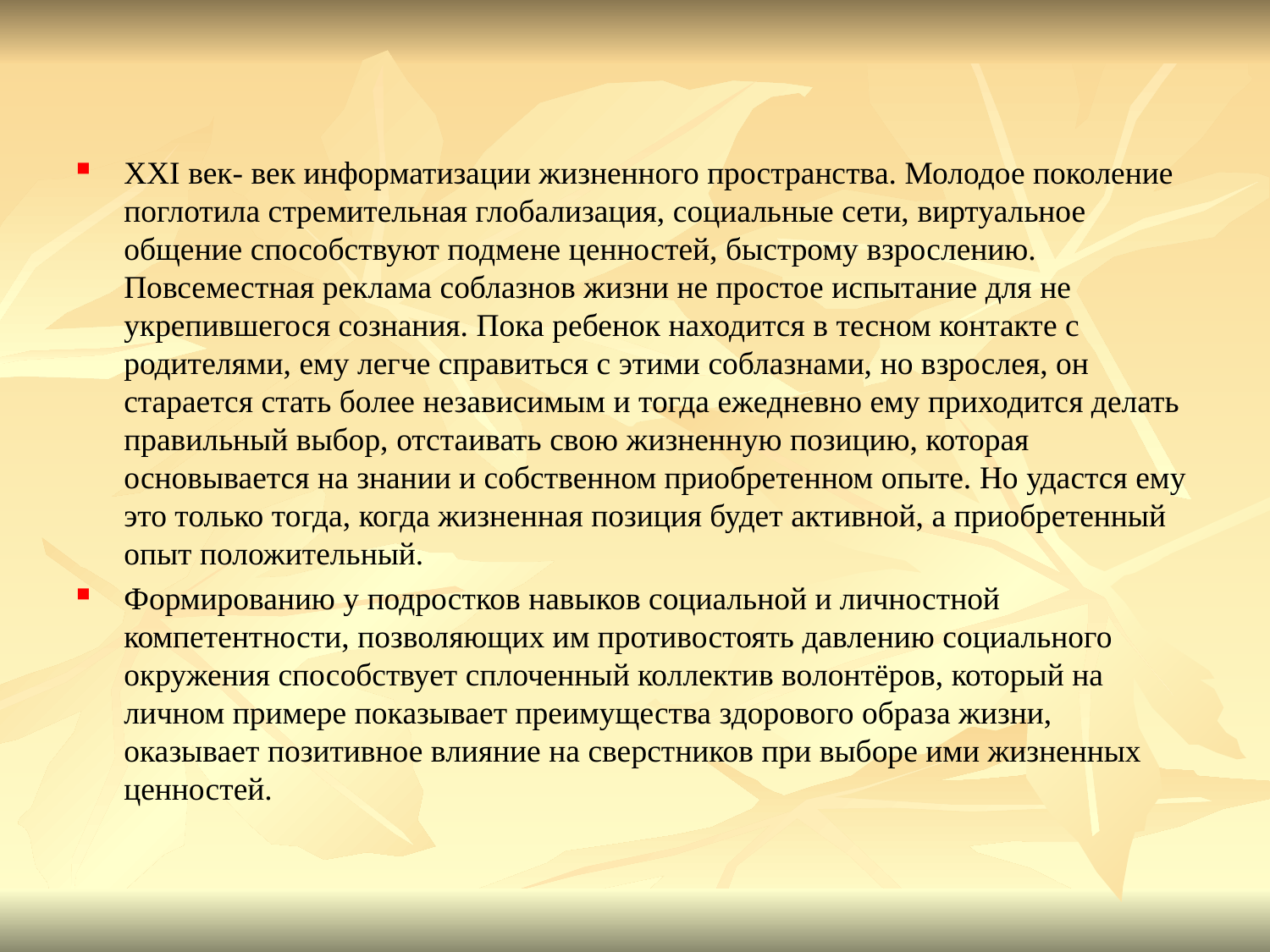

XXI век- век информатизации жизненного пространства. Молодое поколение поглотила стремительная глобализация, социальные сети, виртуальное общение способствуют подмене ценностей, быстрому взрослению. Повсеместная реклама соблазнов жизни не простое испытание для не укрепившегося сознания. Пока ребенок находится в тесном контакте с родителями, ему легче справиться с этими соблазнами, но взрослея, он старается стать более независимым и тогда ежедневно ему приходится делать правильный выбор, отстаивать свою жизненную позицию, которая основывается на знании и собственном приобретенном опыте. Но удастся ему это только тогда, когда жизненная позиция будет активной, а приобретенный опыт положительный.
Формированию у подростков навыков социальной и личностной компетентности, позволяющих им противостоять давлению социального окружения способствует сплоченный коллектив волонтёров, который на личном примере показывает преимущества здорового образа жизни, оказывает позитивное влияние на сверстников при выборе ими жизненных ценностей.